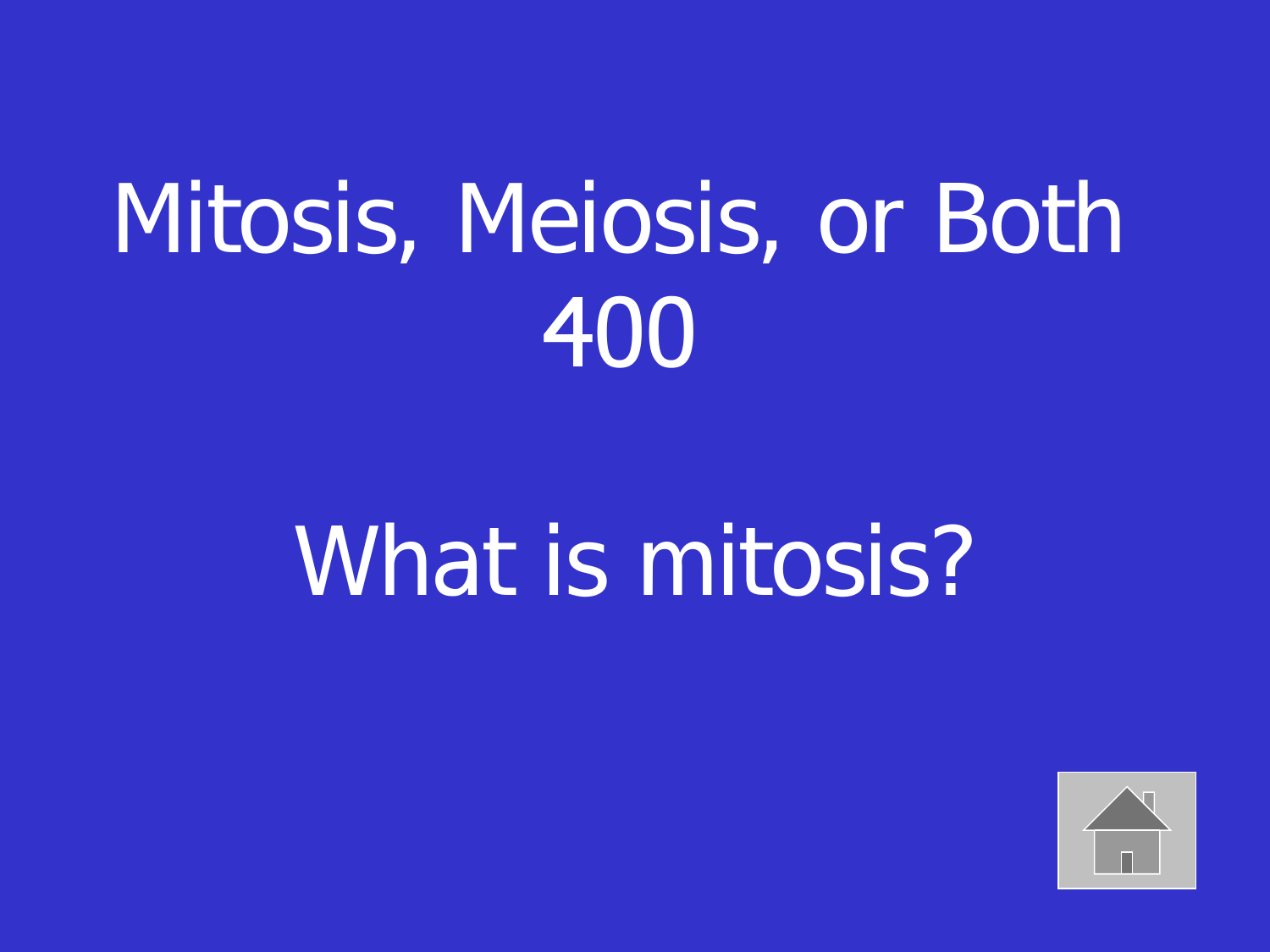

# Mitosis, Meiosis, or Both 400 What is mitosis?